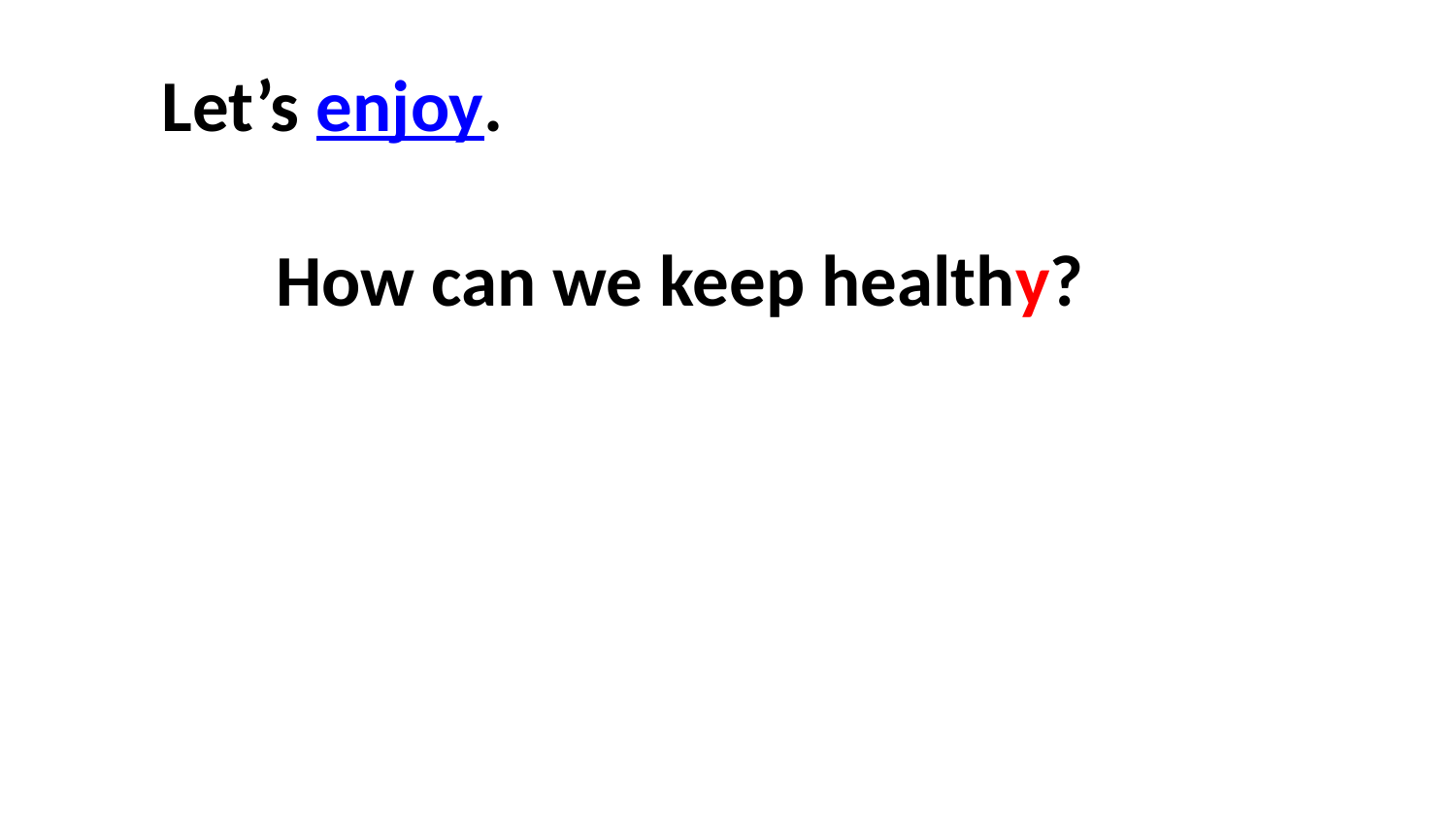

Let’s enjoy.
How can we keep healthy?